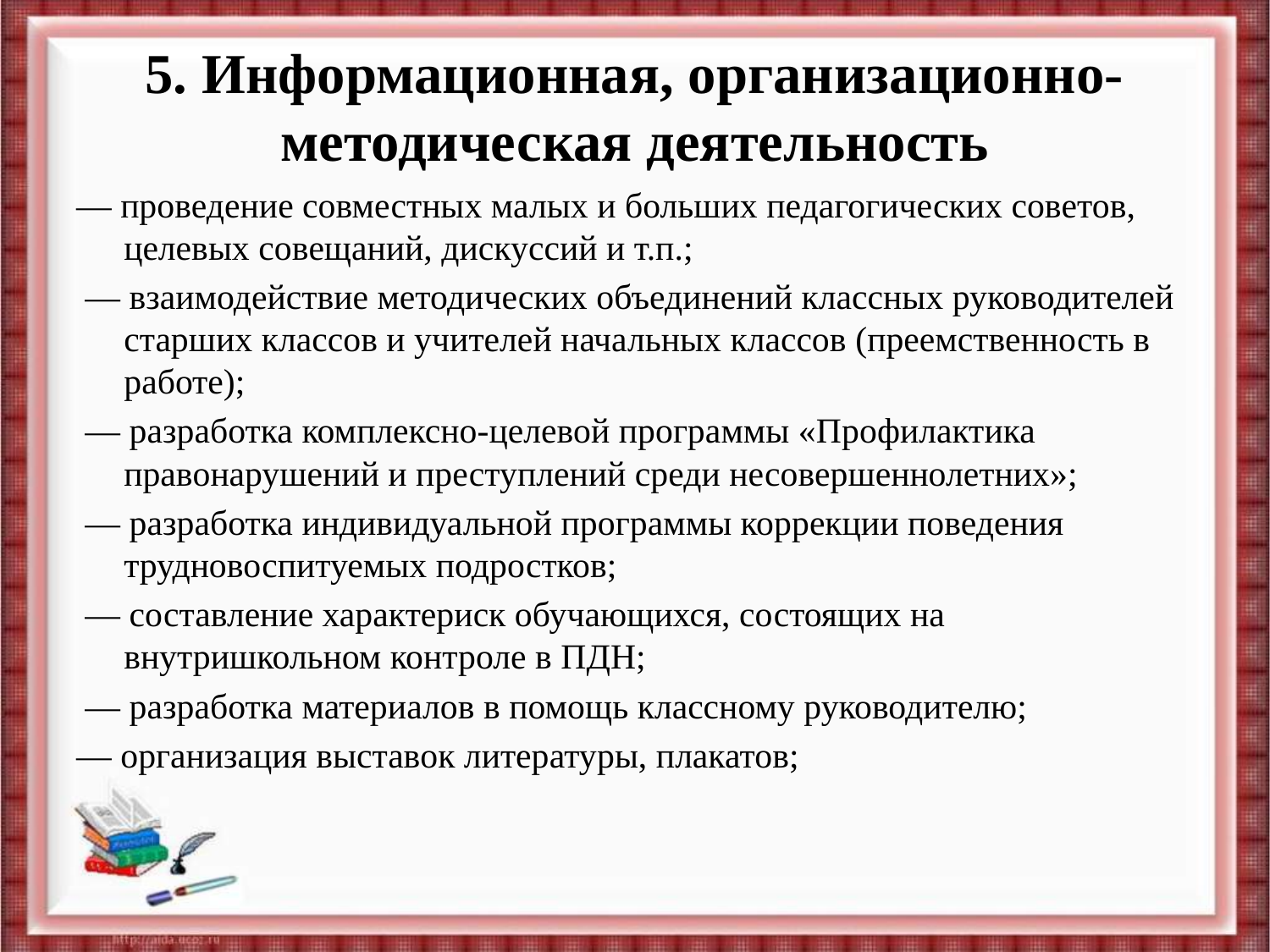

# 5. Информационная, организационно-методическая деятельность
— проведение совместных малых и больших педагогических советов, целевых совещаний, дискуссий и т.п.;
 — взаимодействие методических объединений классных руководителей старших классов и учителей начальных классов (преемственность в работе);
 — разработка комплексно-целевой программы «Профилактика правонарушений и преступлений среди несовершеннолетних»;
 — разработка индивидуальной программы коррекции поведения трудновоспитуемых подростков;
 — составление характериск обучающихся, состоящих на внутришкольном контроле в ПДН;
 — разработка материалов в помощь классному руководителю;
— организация выставок литературы, плакатов;